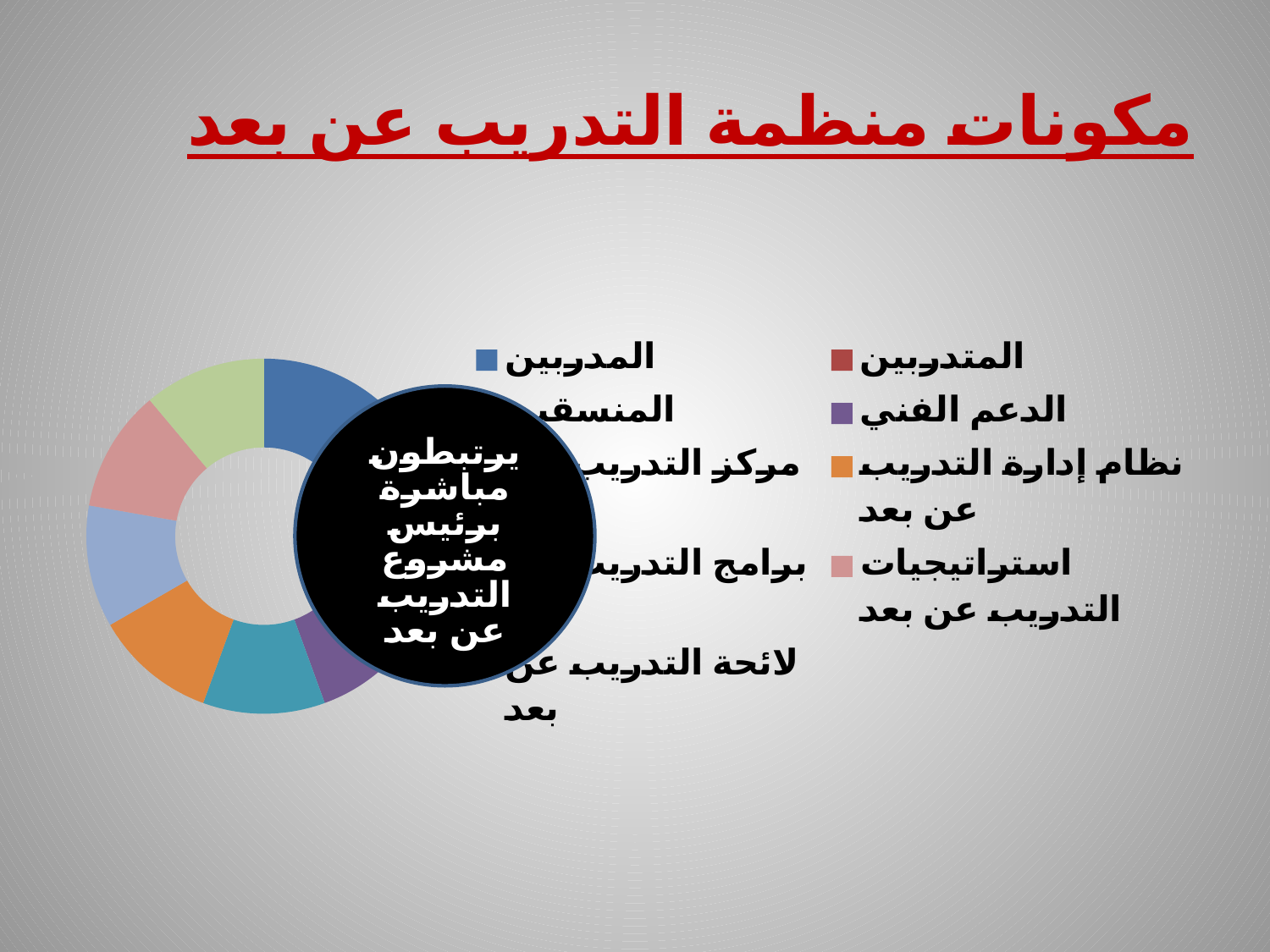

# مكونات منظمة التدريب عن بعد

### Chart

| Category | مكونات المنظمة |
|---|---|
| المدربين | 1.0 |
| المتدربين | 1.0 |
| المنسقين | 1.0 |
| الدعم الفني | 1.0 |
| مركز التدريب عن بعد | 1.0 |
| نظام إدارة التدريب عن بعد  | 1.0 |
| برامج التدريب عن بعد | 1.0 |
| استراتيجيات التدريب عن بعد | 1.0 |
| لائحة التدريب عن بعد | 1.0 |